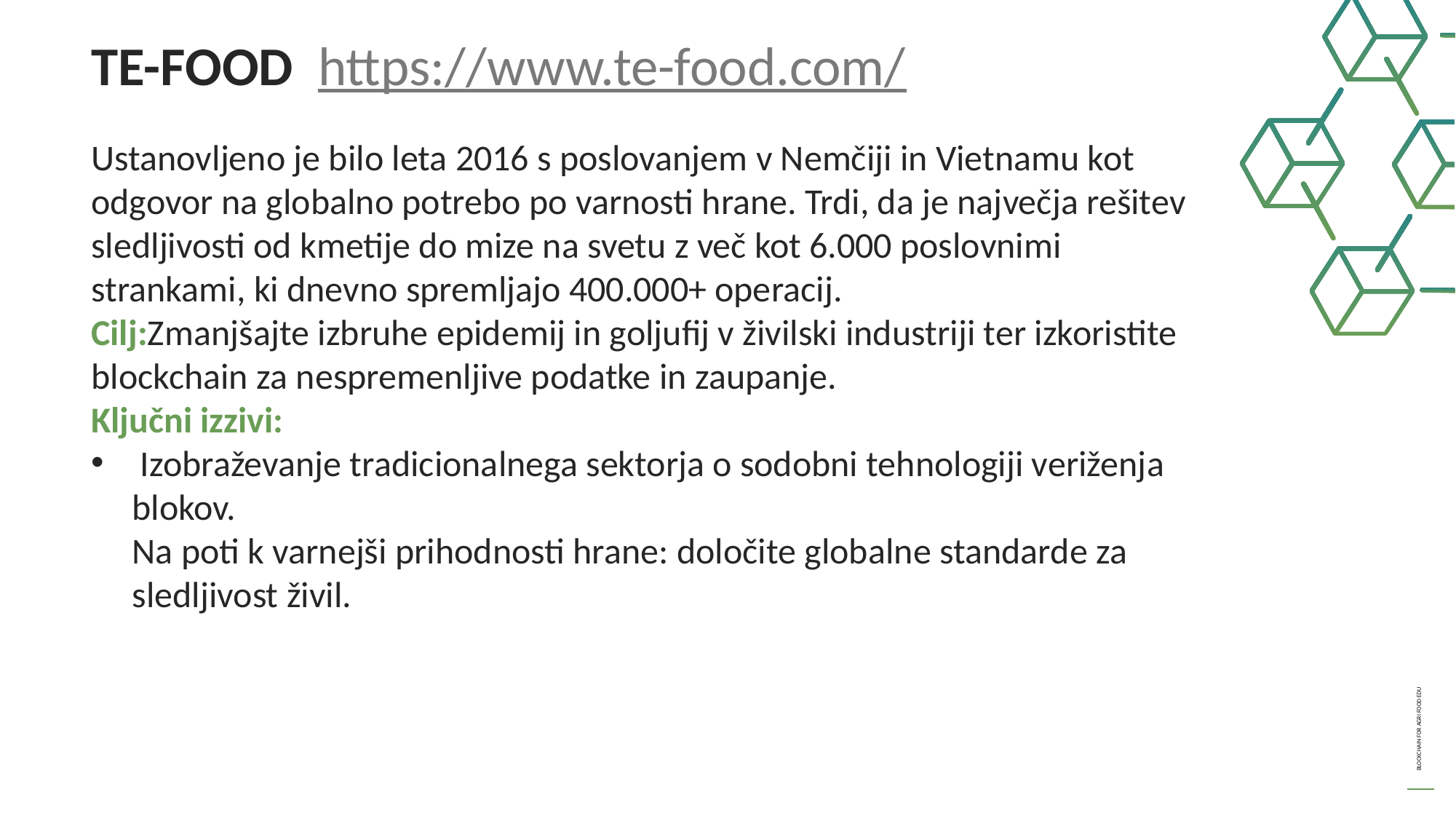

TE-FOOD  https://www.te-food.com/
Ustanovljeno je bilo leta 2016 s poslovanjem v Nemčiji in Vietnamu kot odgovor na globalno potrebo po varnosti hrane. Trdi, da je največja rešitev sledljivosti od kmetije do mize na svetu z več kot 6.000 poslovnimi strankami, ki dnevno spremljajo 400.000+ operacij.
Cilj:Zmanjšajte izbruhe epidemij in goljufij v živilski industriji ter izkoristite blockchain za nespremenljive podatke in zaupanje.
Ključni izzivi:
 Izobraževanje tradicionalnega sektorja o sodobni tehnologiji veriženja blokov.
Na poti k varnejši prihodnosti hrane: določite globalne standarde za sledljivost živil.